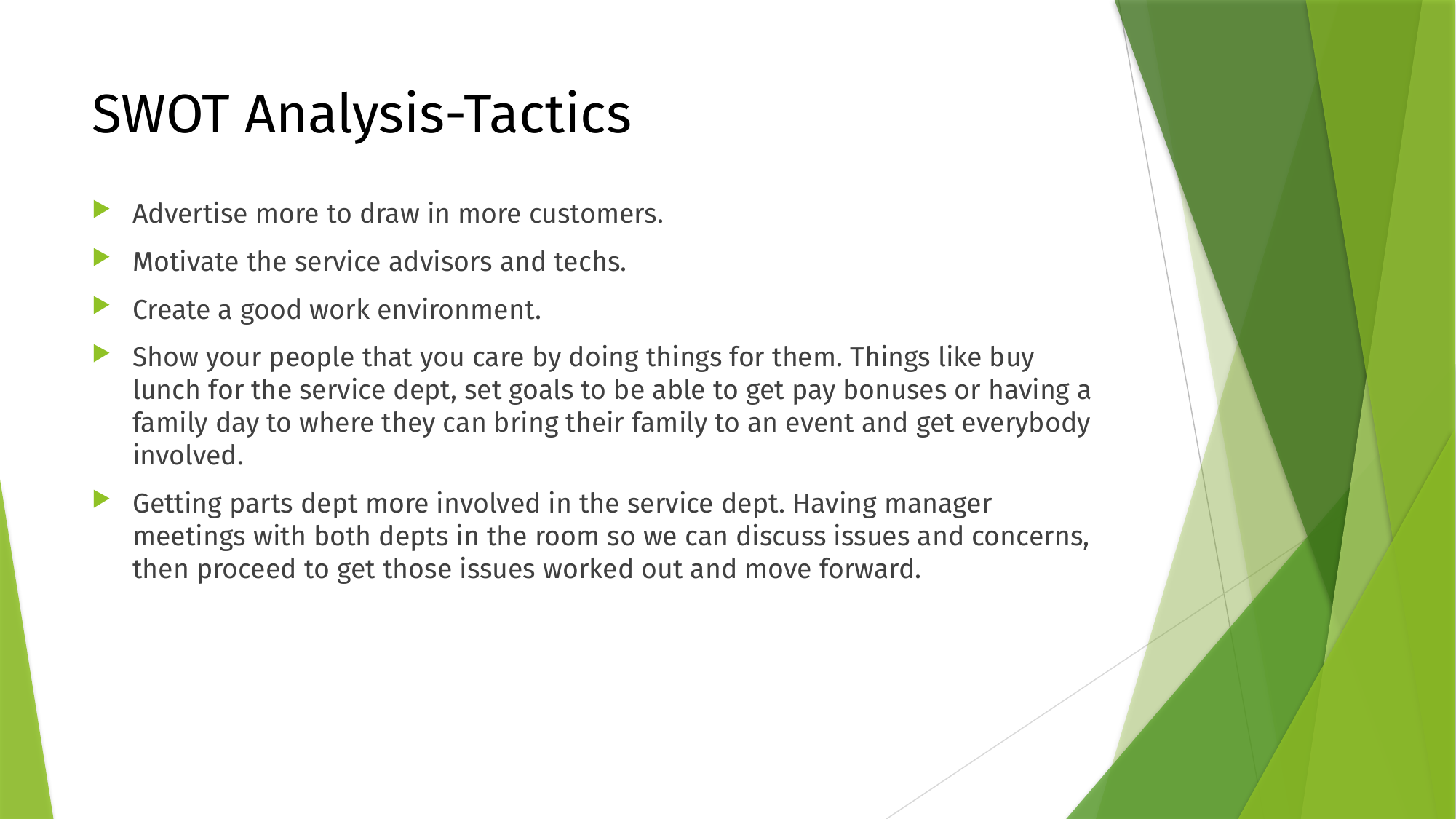

# SWOT Analysis-Tactics
Advertise more to draw in more customers.
Motivate the service advisors and techs.
Create a good work environment.
Show your people that you care by doing things for them. Things like buy lunch for the service dept, set goals to be able to get pay bonuses or having a family day to where they can bring their family to an event and get everybody involved.
Getting parts dept more involved in the service dept. Having manager meetings with both depts in the room so we can discuss issues and concerns, then proceed to get those issues worked out and move forward.